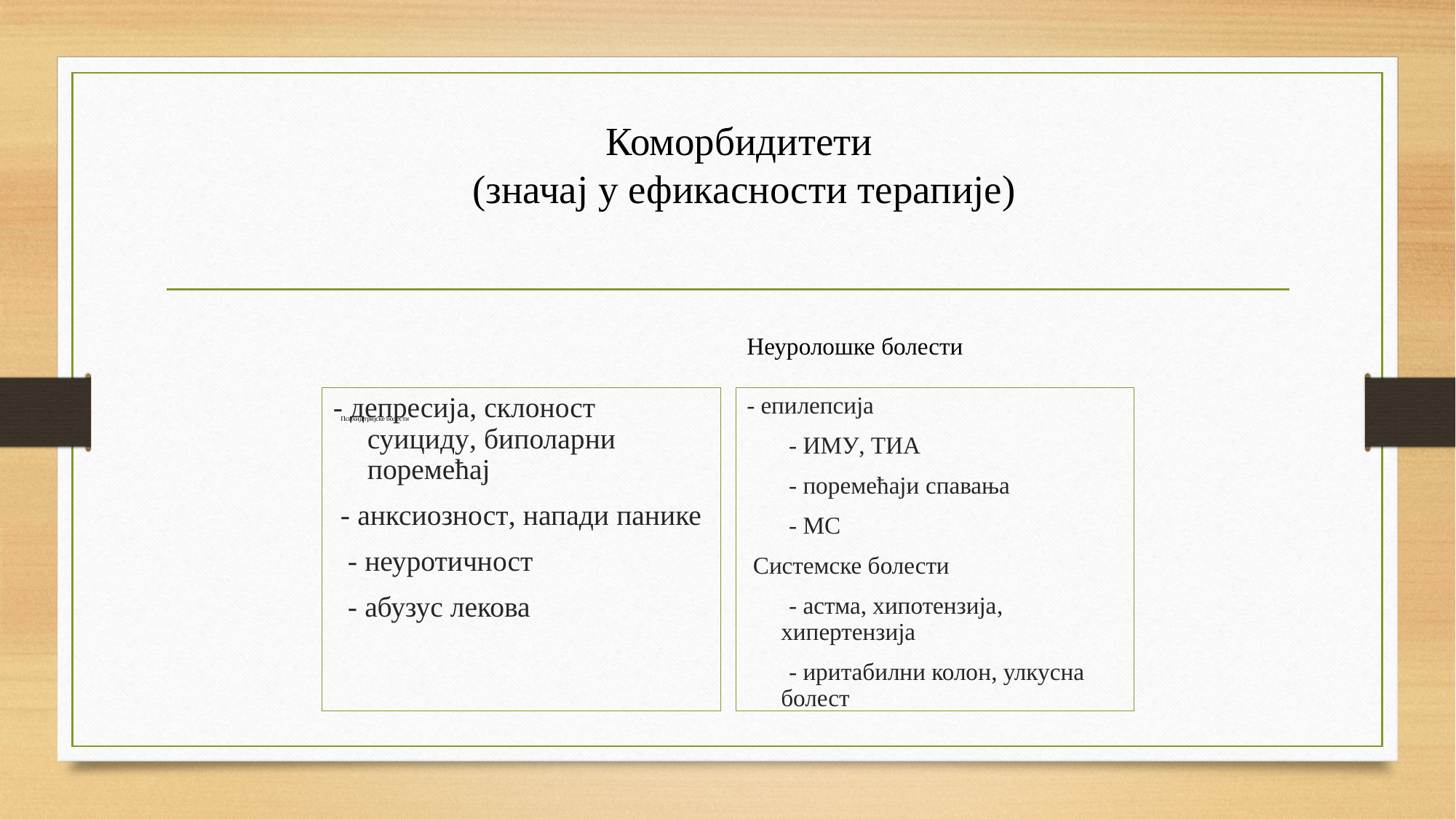

# Коморбидитети (значај у ефикасности терапије)

Психијатријске болести

Неуролошке болести

- депресија, склоност суициду, биполарни поремећај
 - анксиозност, напади панике
  - неуротичност
  - абузус лекова

- епилепсија
       - ИМУ, ТИА
       - поремећаји спавања
       - МС
 Системске болести
       - астма, хипотензија, хипертензија
       - иритабилни колон, улкусна болест